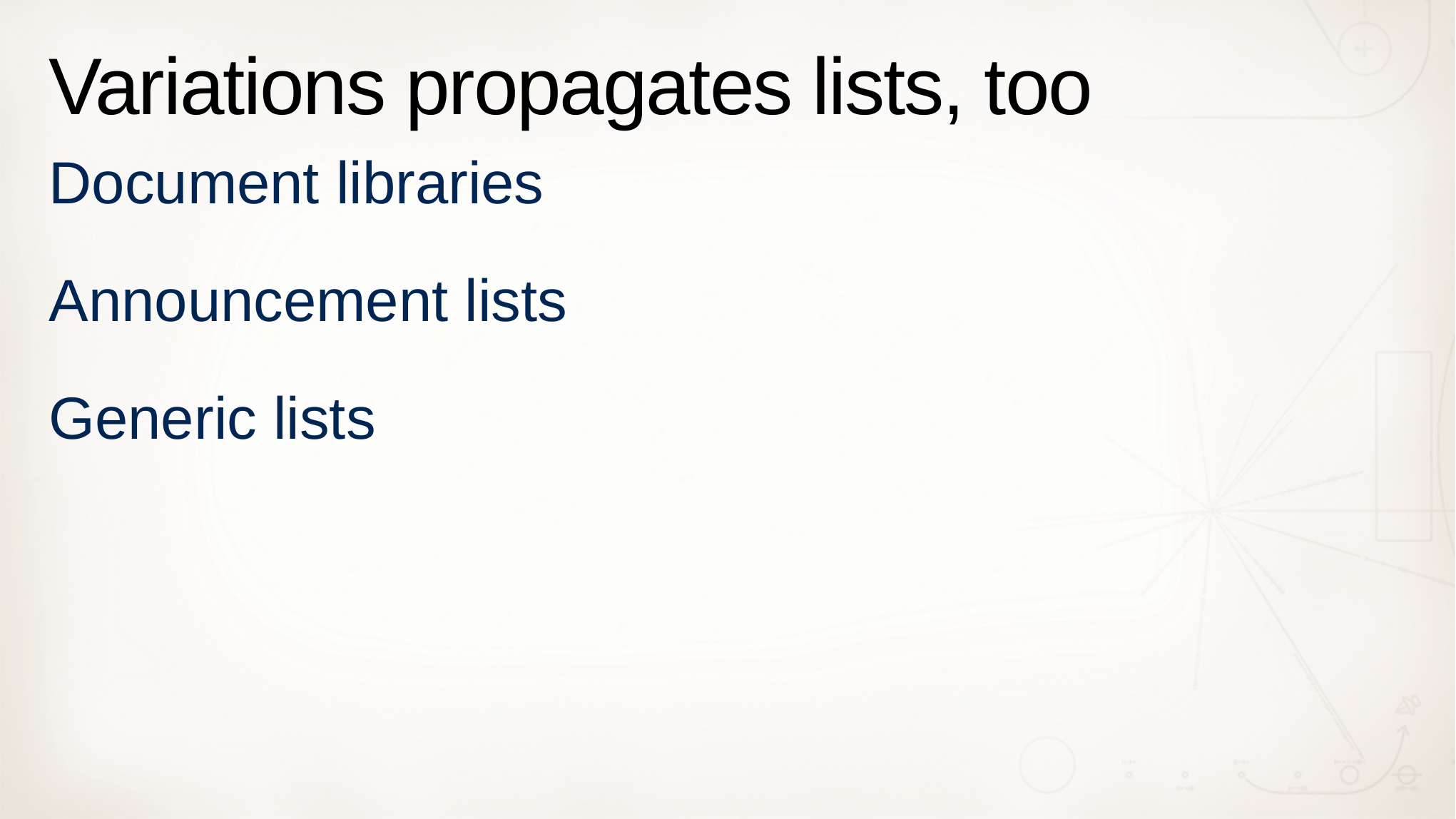

# Variations propagates lists, too
Document libraries
Announcement lists
Generic lists